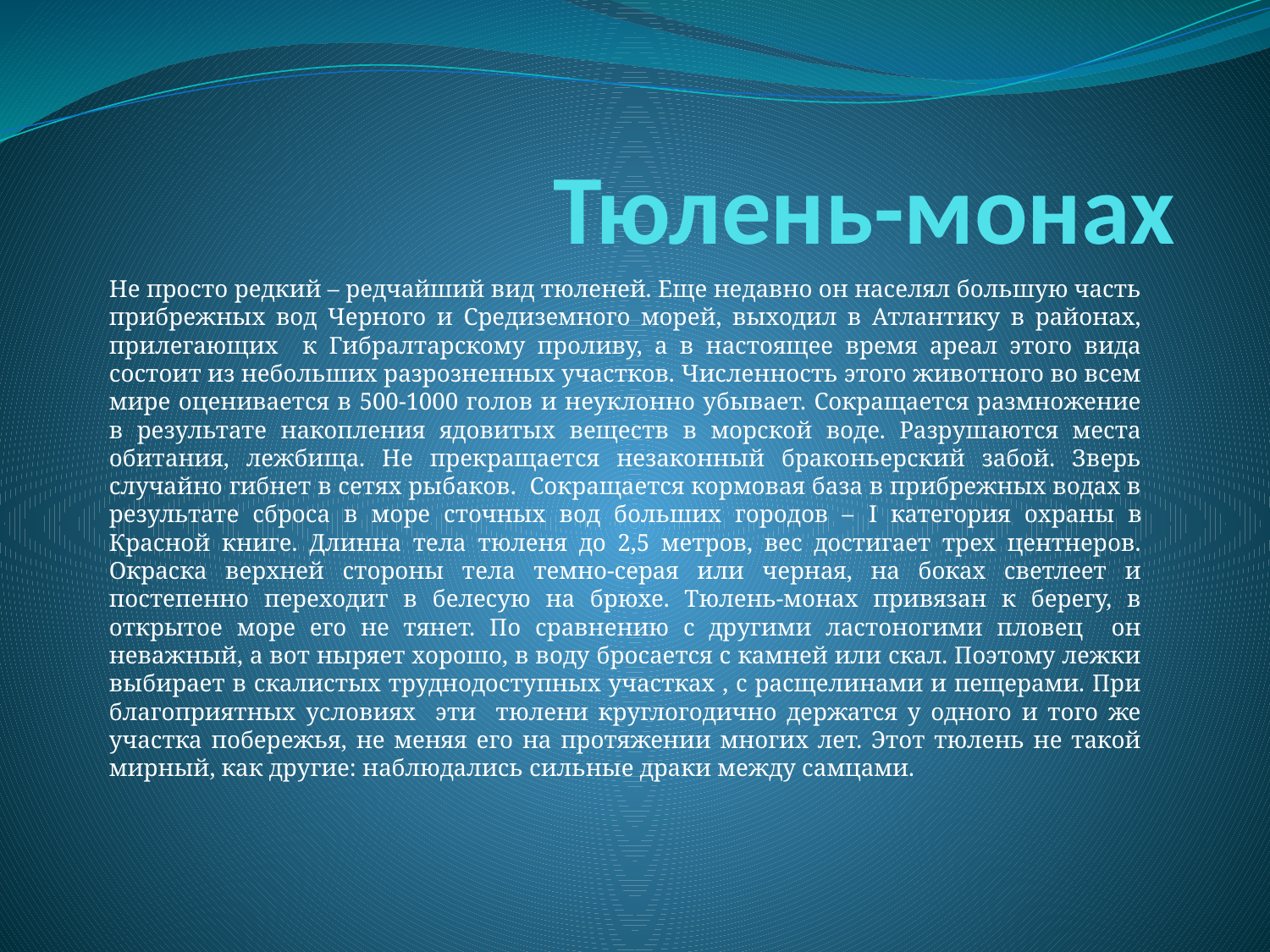

# Тюлень-монах
Не просто редкий – редчайший вид тюленей. Еще недавно он населял большую часть прибрежных вод Черного и Средиземного морей, выходил в Атлантику в районах, прилегающих  к Гибралтарскому проливу, а в настоящее время ареал этого вида состоит из небольших разрозненных участков. Численность этого животного во всем мире оценивается в 500-1000 голов и неуклонно убывает. Сокращается размножение в результате накопления ядовитых веществ в морской воде. Разрушаются места обитания, лежбища. Не прекращается незаконный браконьерский забой. Зверь случайно гибнет в сетях рыбаков.  Сокращается кормовая база в прибрежных водах в результате сброса в море сточных вод больших городов – I категория охраны в Красной книге. Длинна тела тюленя до 2,5 метров, вес достигает трех центнеров. Окраска верхней стороны тела темно-серая или черная, на боках светлеет и постепенно переходит в белесую на брюхе. Тюлень-монах привязан к берегу, в открытое море его не тянет. По сравнению с другими ластоногими пловец  он неважный, а вот ныряет хорошо, в воду бросается с камней или скал. Поэтому лежки выбирает в скалистых труднодоступных участках , с расщелинами и пещерами. При благоприятных условиях  эти  тюлени круглогодично держатся у одного и того же участка побережья, не меняя его на протяжении многих лет. Этот тюлень не такой мирный, как другие: наблюдались сильные драки между самцами.